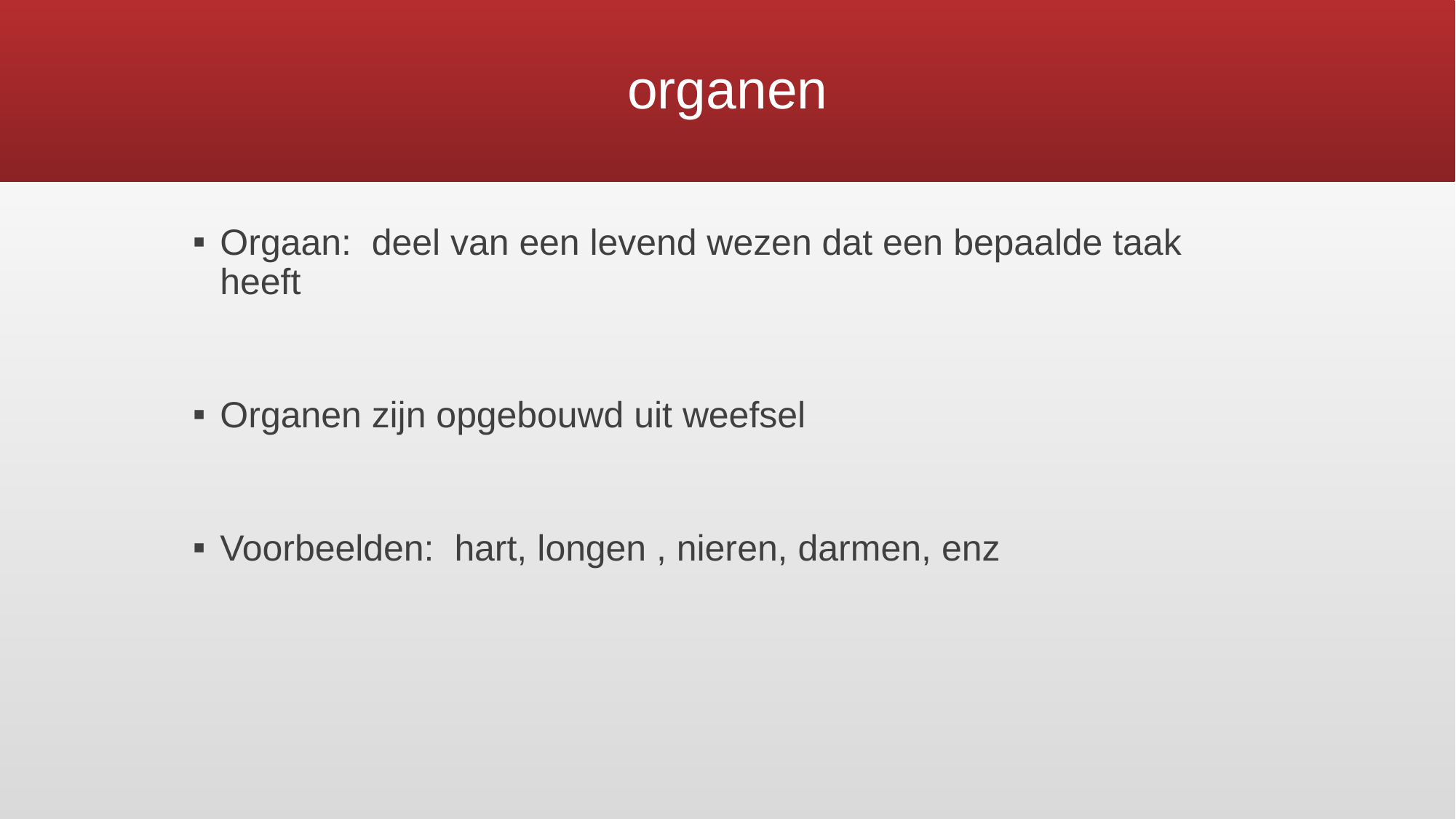

# organen
Orgaan:  deel van een levend wezen dat een bepaalde taak heeft

Organen zijn opgebouwd uit weefsel

Voorbeelden:  hart, longen , nieren, darmen, enz